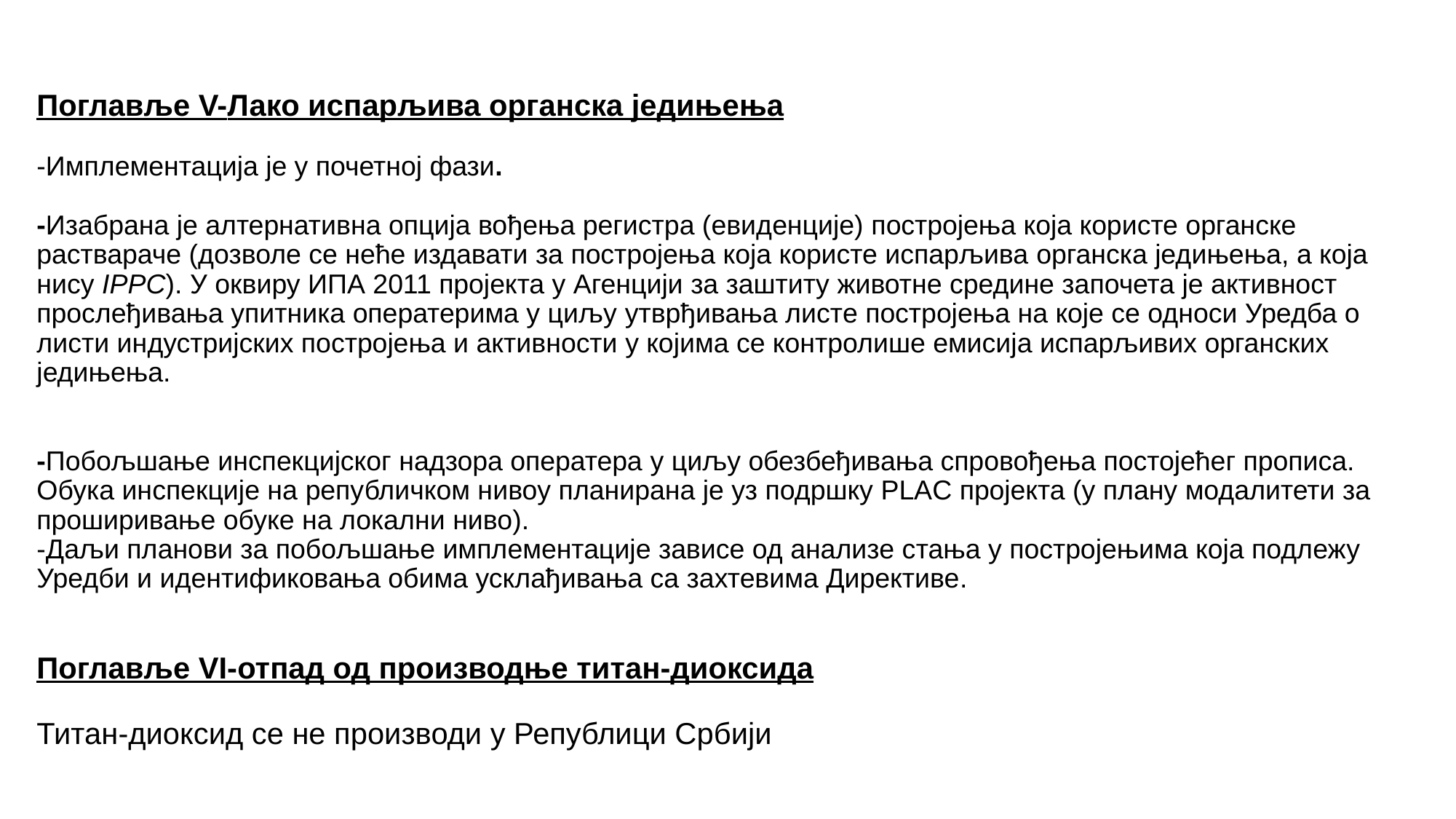

# Поглавље V-Лако испарљива органска једињења -Имплементација је у почетној фази. -Изабрана је алтернативна опција вођења регистра (евиденције) постројења која користе органске раствараче (дозволе се неће издавати за постројења која користе испарљива органска једињења, а која нису IPPC). У оквиру ИПА 2011 пројекта у Агенцији за заштиту животне средине започета је активност прослеђивања упитника оператерима у циљу утврђивања листе постројења на које се односи Уредба о листи индустријских постројења и активности у којима се контролише емисија испарљивих органских једињења. -Побољшање инспекцијског надзора оператера у циљу обезбеђивања спровођења постојећег прописа. Обука инспекције на републичком нивоу планирана је уз подршку PLAC пројекта (у плану модалитети за проширивање обуке на локални ниво). -Даљи планови за побољшање имплементације зависе од анализе стања у постројењима која подлежу Уредби и идентификовања обима усклађивања са захтевима Директиве. Поглавље VI-отпад од производње титан-диоксида Титан-диоксид се не производи у Републици Србији